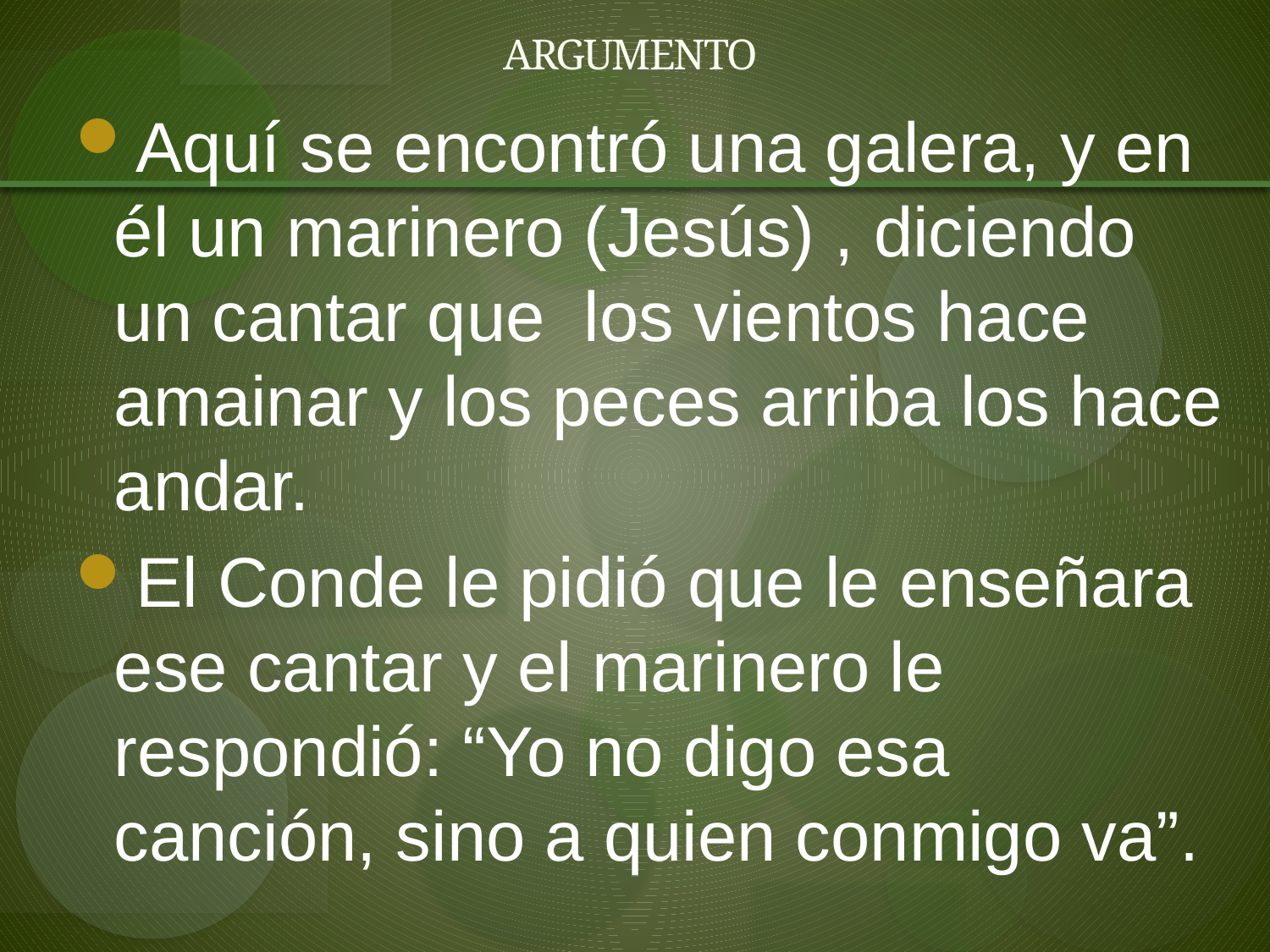

# ARGUMENTO
Aquí se encontró una galera, y en él un marinero (Jesús) , diciendo un cantar que  los vientos hace amainar y los peces arriba los hace andar.
El Conde le pidió que le enseñara ese cantar y el marinero le respondió: “Yo no digo esa canción, sino a quien conmigo va”.